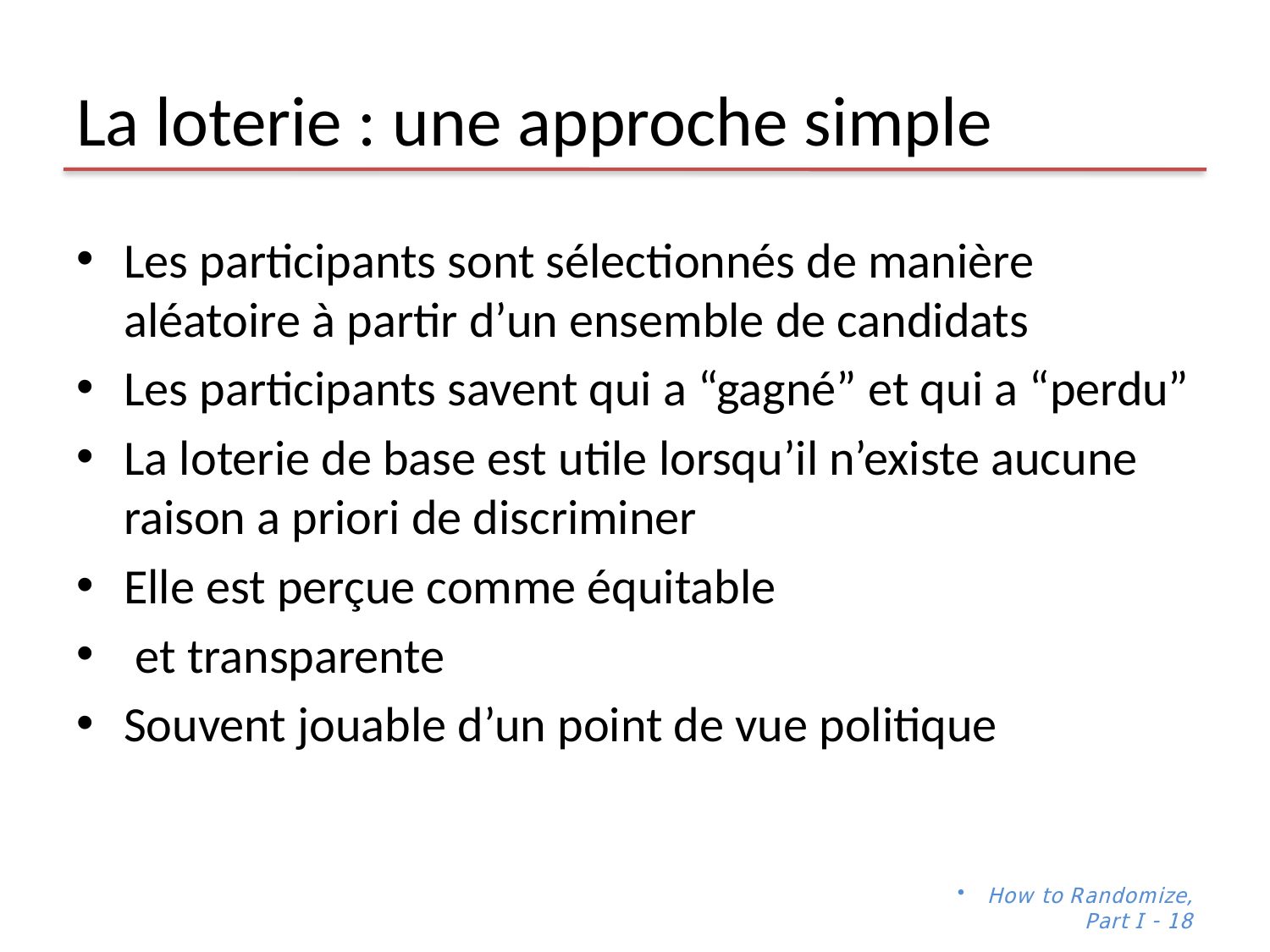

# La loterie : une approche simple
Les participants sont sélectionnés de manière aléatoire à partir d’un ensemble de candidats
Les participants savent qui a “gagné” et qui a “perdu”
La loterie de base est utile lorsqu’il n’existe aucune raison a priori de discriminer
Elle est perçue comme équitable
 et transparente
Souvent jouable d’un point de vue politique
How to Randomize, Part I - 18